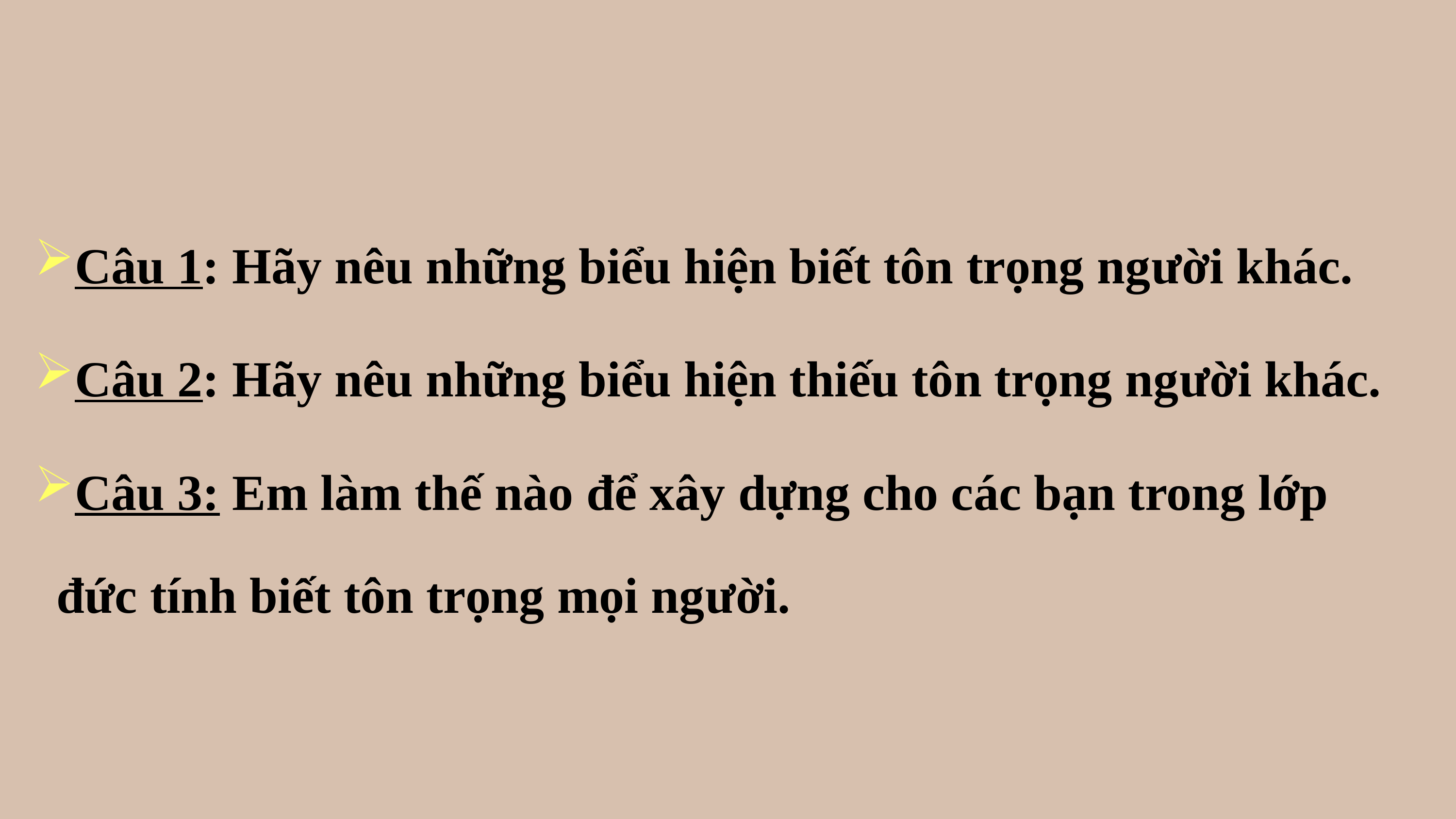

Câu 1: Hãy nêu những biểu hiện biết tôn trọng người khác.
Câu 2: Hãy nêu những biểu hiện thiếu tôn trọng người khác.
Câu 3: Em làm thế nào để xây dựng cho các bạn trong lớp đức tính biết tôn trọng mọi người.